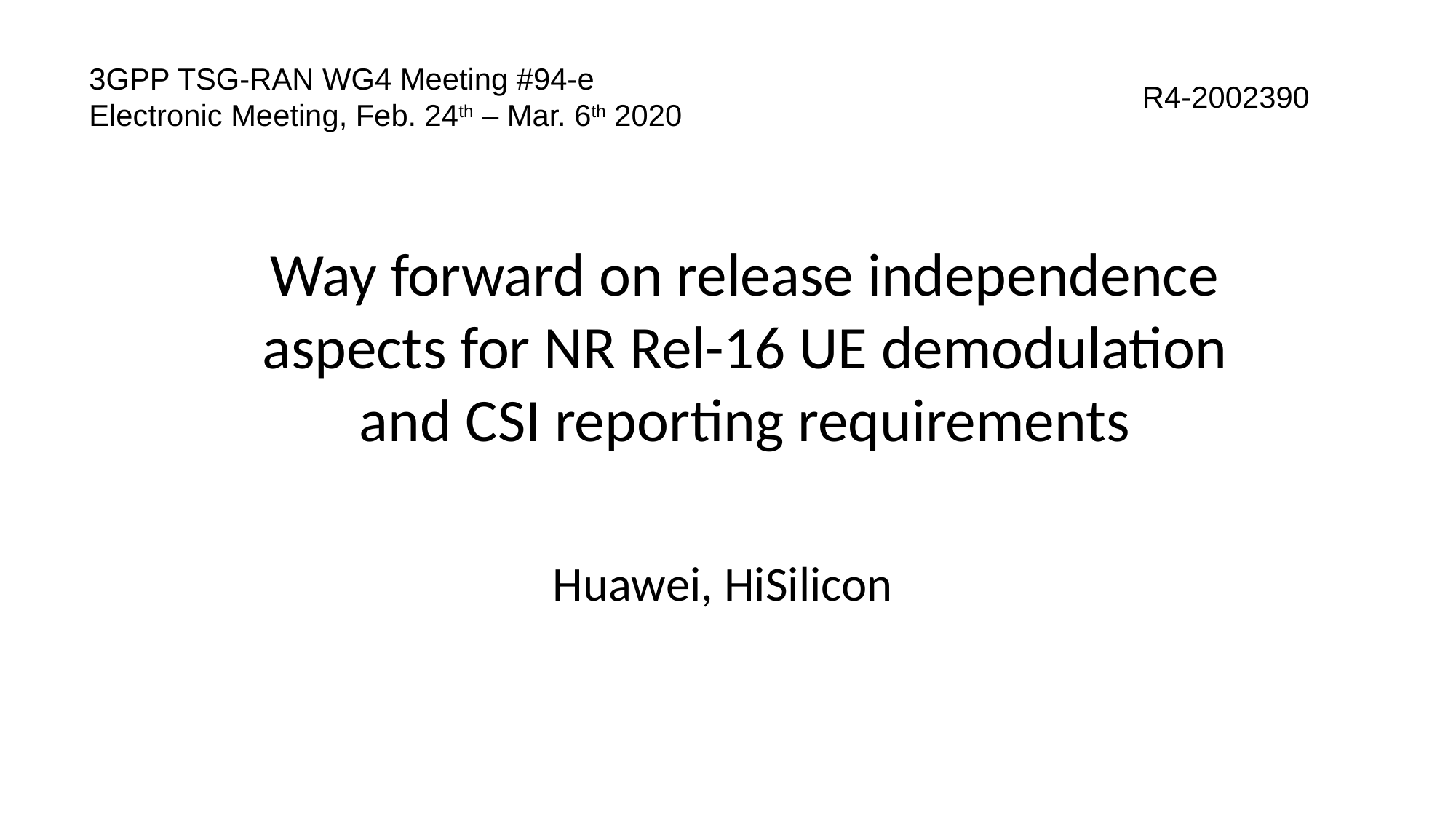

# 3GPP TSG-RAN WG4 Meeting #94-e Electronic Meeting, Feb. 24th – Mar. 6th 2020
R4-2002390
Way forward on release independence aspects for NR Rel-16 UE demodulation and CSI reporting requirements
Huawei, HiSilicon